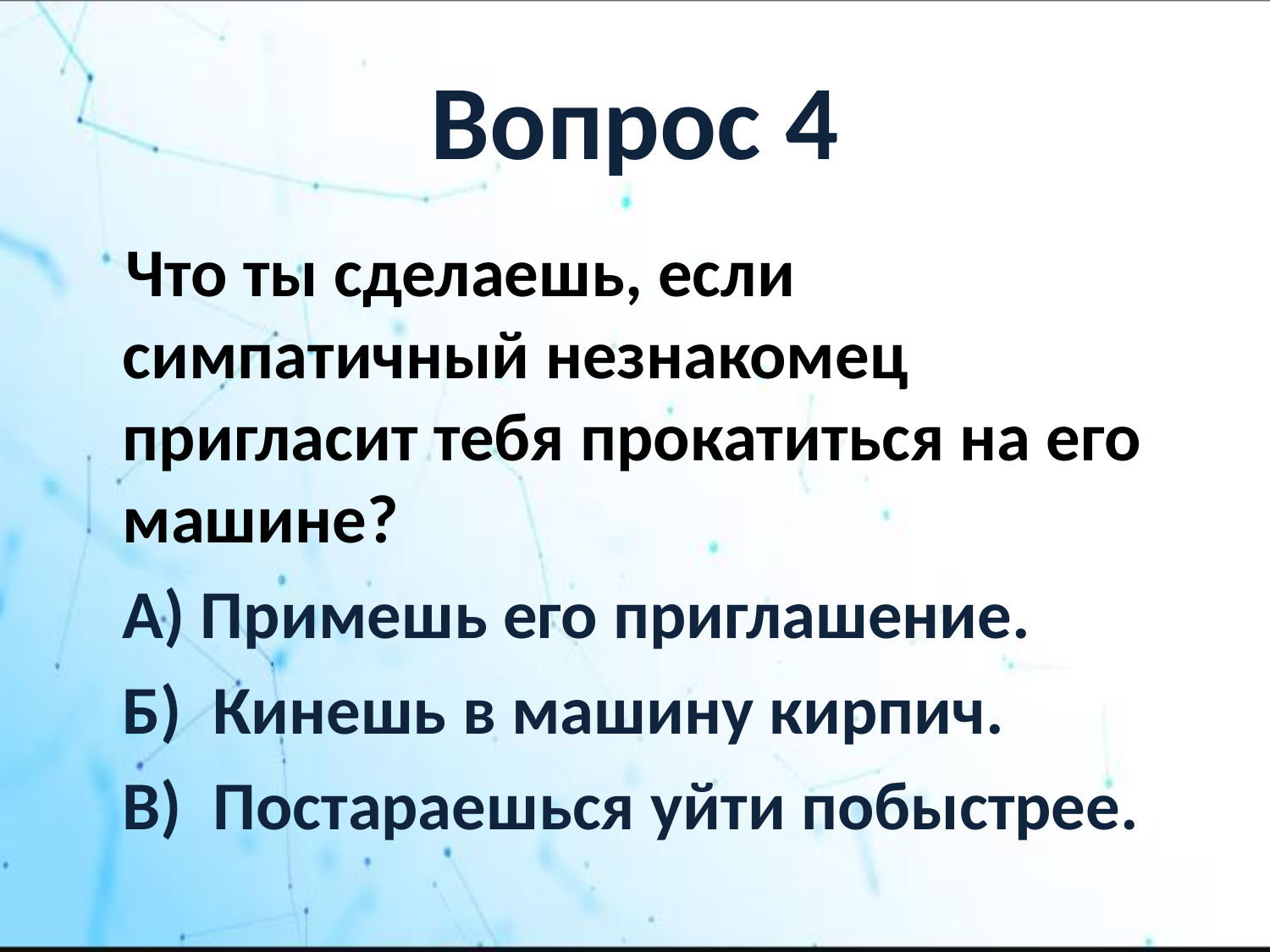

# Вопрос 4
    Что ты сделаешь, если симпатичный незнакомец пригласит тебя прокатиться на его машине?
   А) Примешь его приглашение.
   Б)  Кинешь в машину кирпич.
   В)  Постараешься уйти побыстрее.